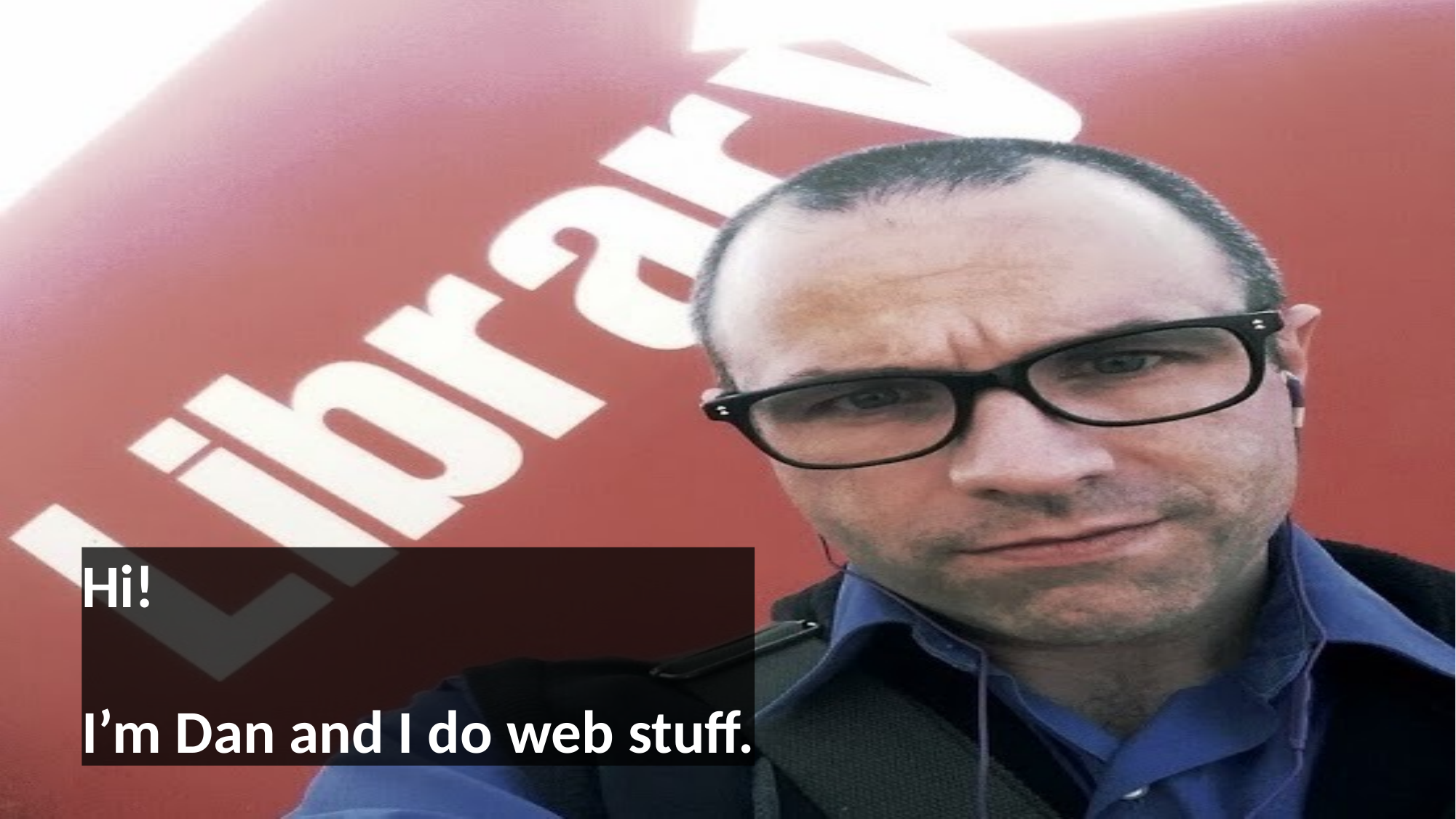

Hi!

I’m Dan and I do web stuff.